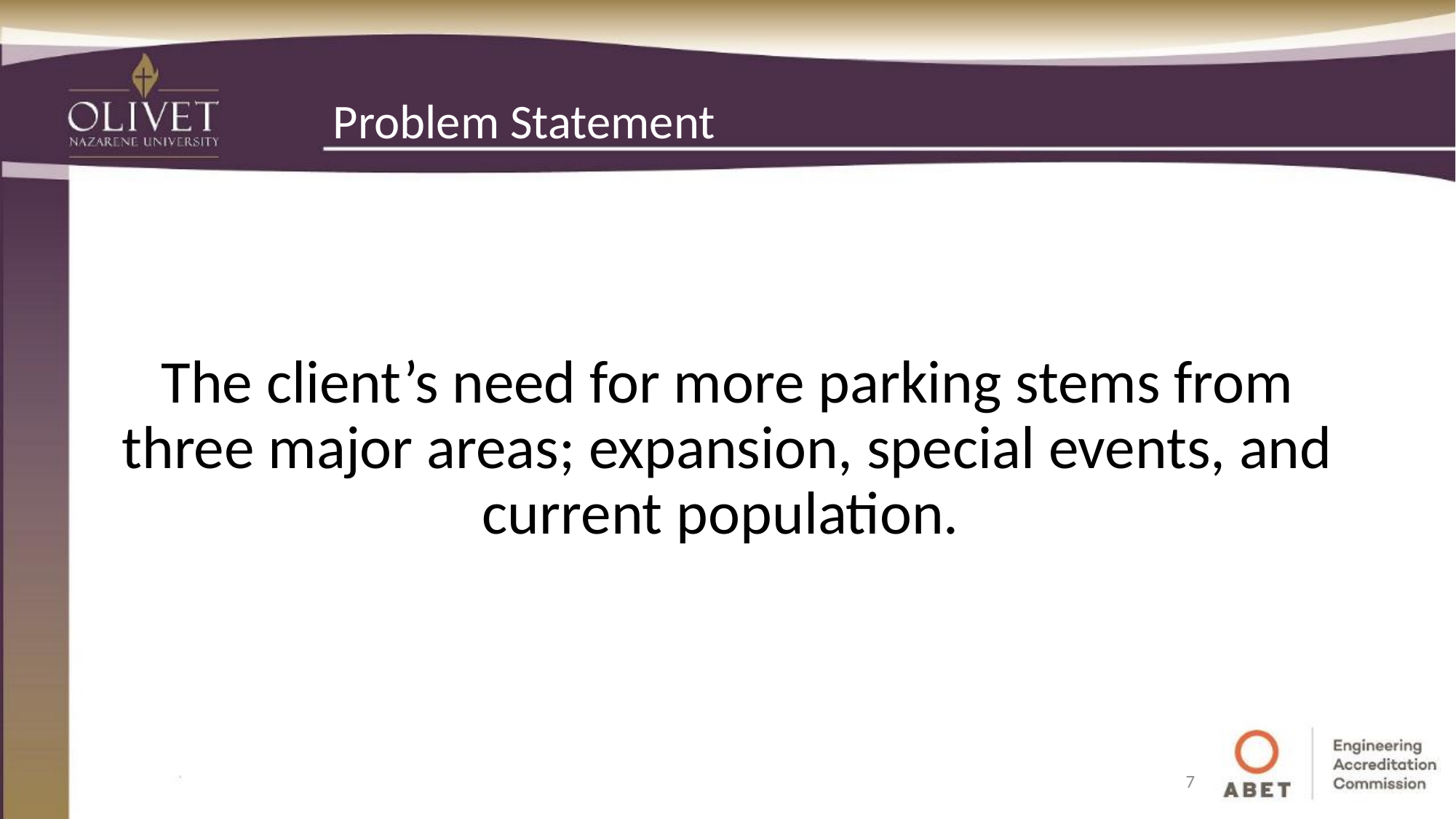

# Problem Statement

The client’s need for more parking stems from three major areas; expansion, special events, and current population.

7